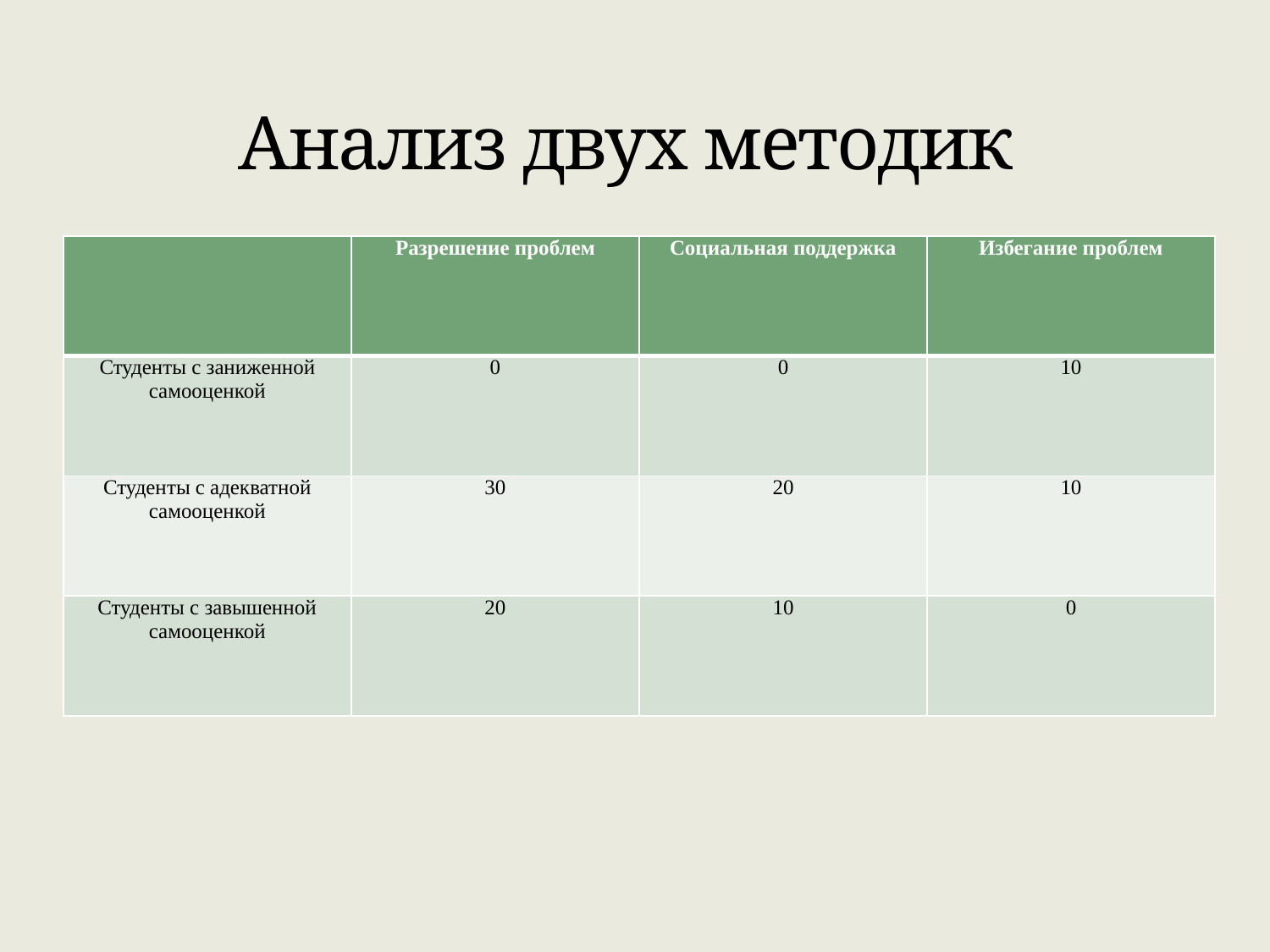

# Анализ двух методик
|  | Разрешение проблем | Социальная поддержка | Избегание проблем |
| --- | --- | --- | --- |
| Студенты с заниженной самооценкой | 0 | 0 | 10 |
| Студенты с адекватной самооценкой | 30 | 20 | 10 |
| Студенты с завышенной самооценкой | 20 | 10 | 0 |